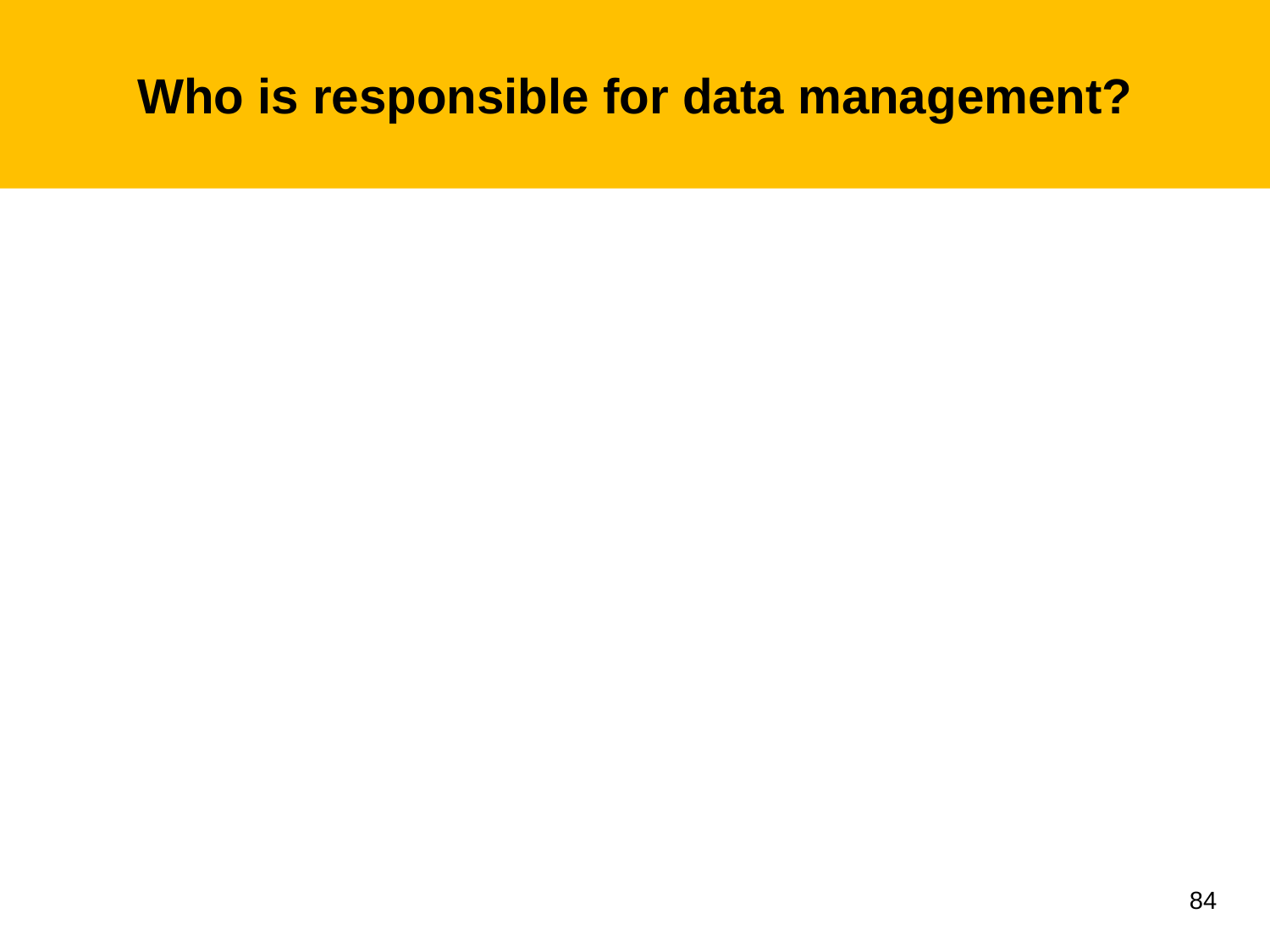

# Who is responsible for data management?
84